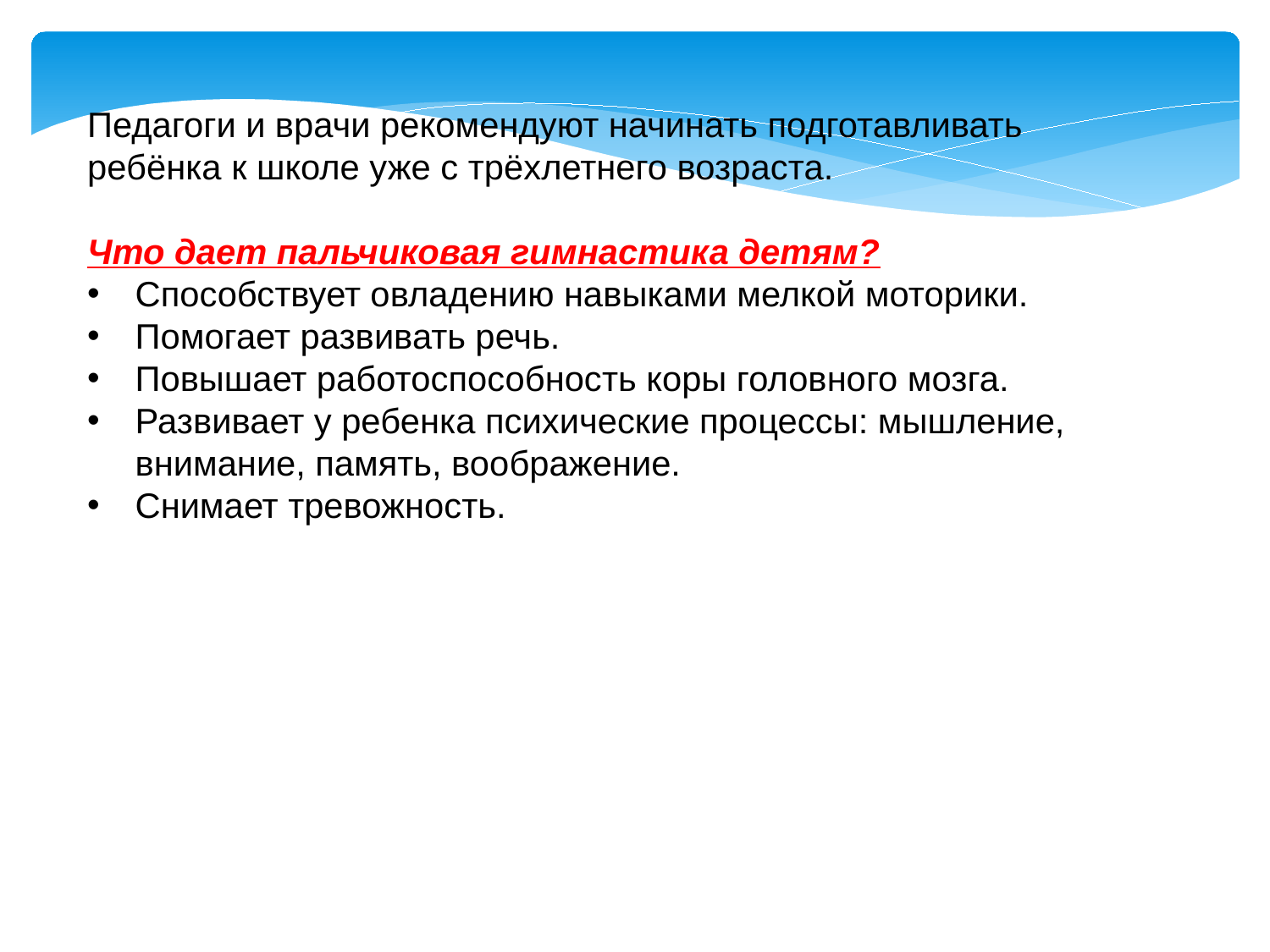

Педагоги и врачи рекомендуют начинать подготавливать ребёнка к школе уже с трёхлетнего возраста.

Что дает пальчиковая гимнастика детям?
Способствует овладению навыками мелкой моторики.
Помогает развивать речь.
Повышает работоспособность коры головного мозга.
Развивает у ребенка психические процессы: мышление, внимание, память, воображение.
Снимает тревожность.